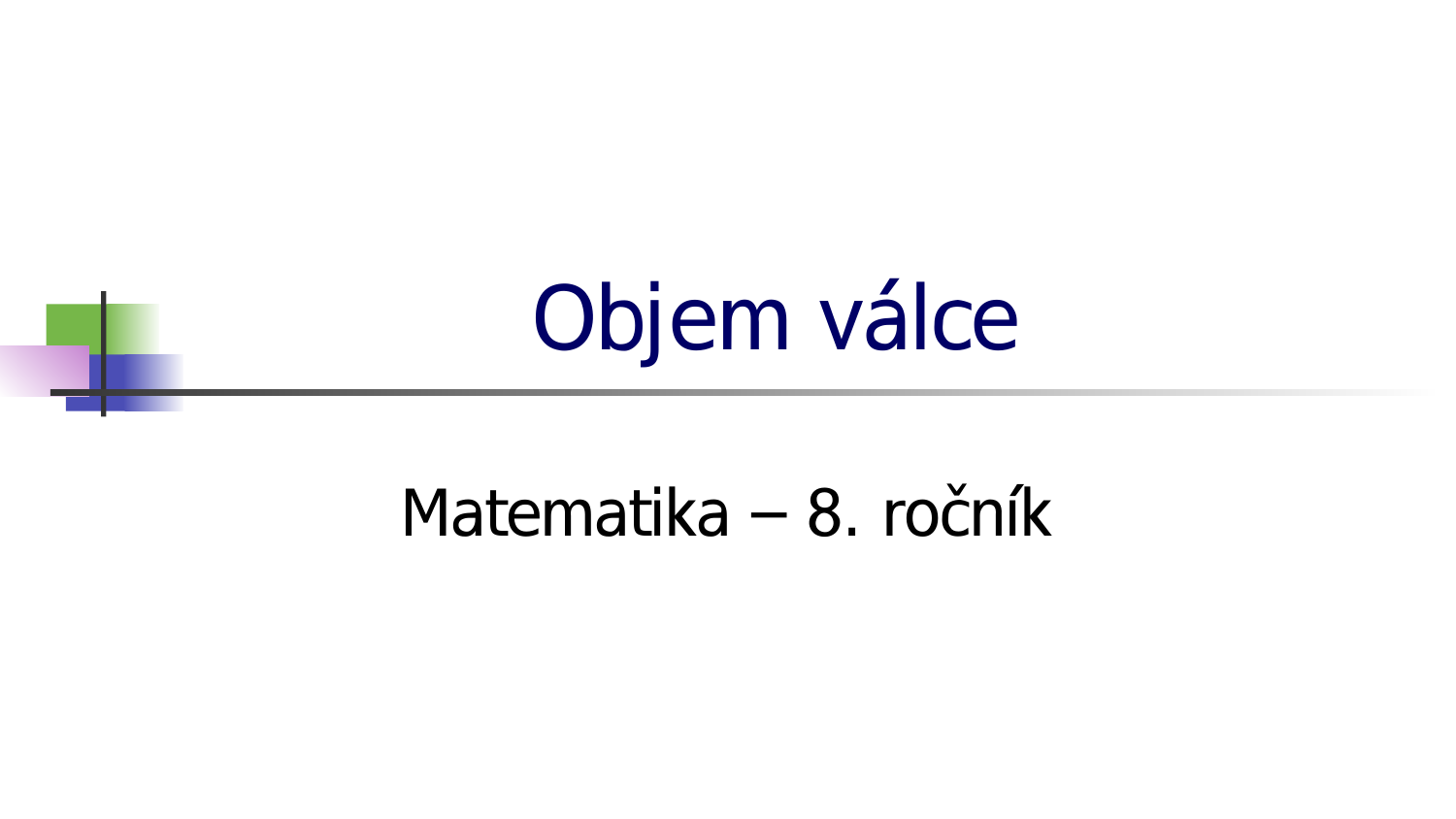

# Objem válce
Matematika – 8. ročník